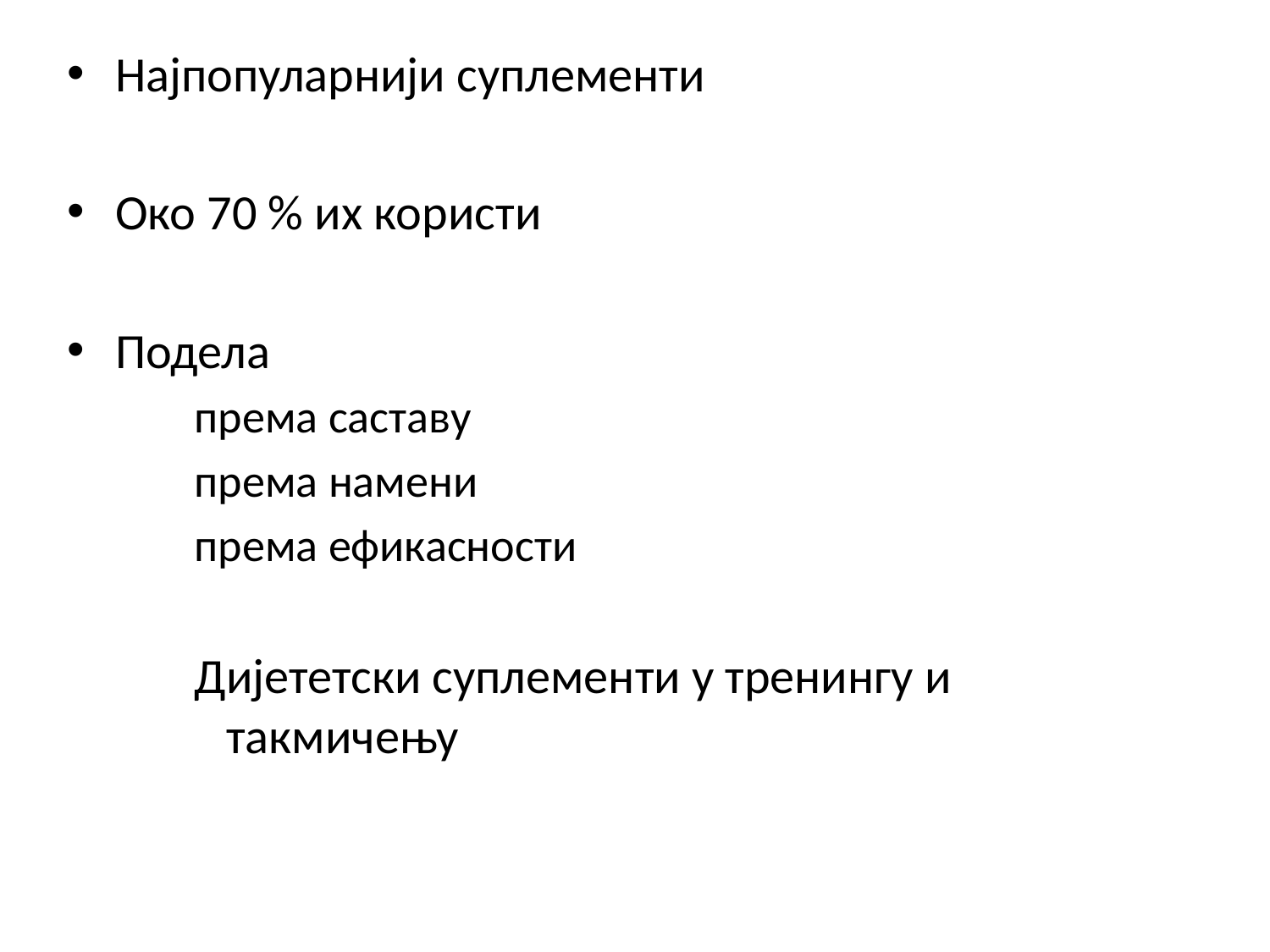

Најпопуларнији суплементи

Око 70 % их користи

Подела
према саставу
према намени
према ефикасности

Дијететски суплементи у тренингу и такмичењу